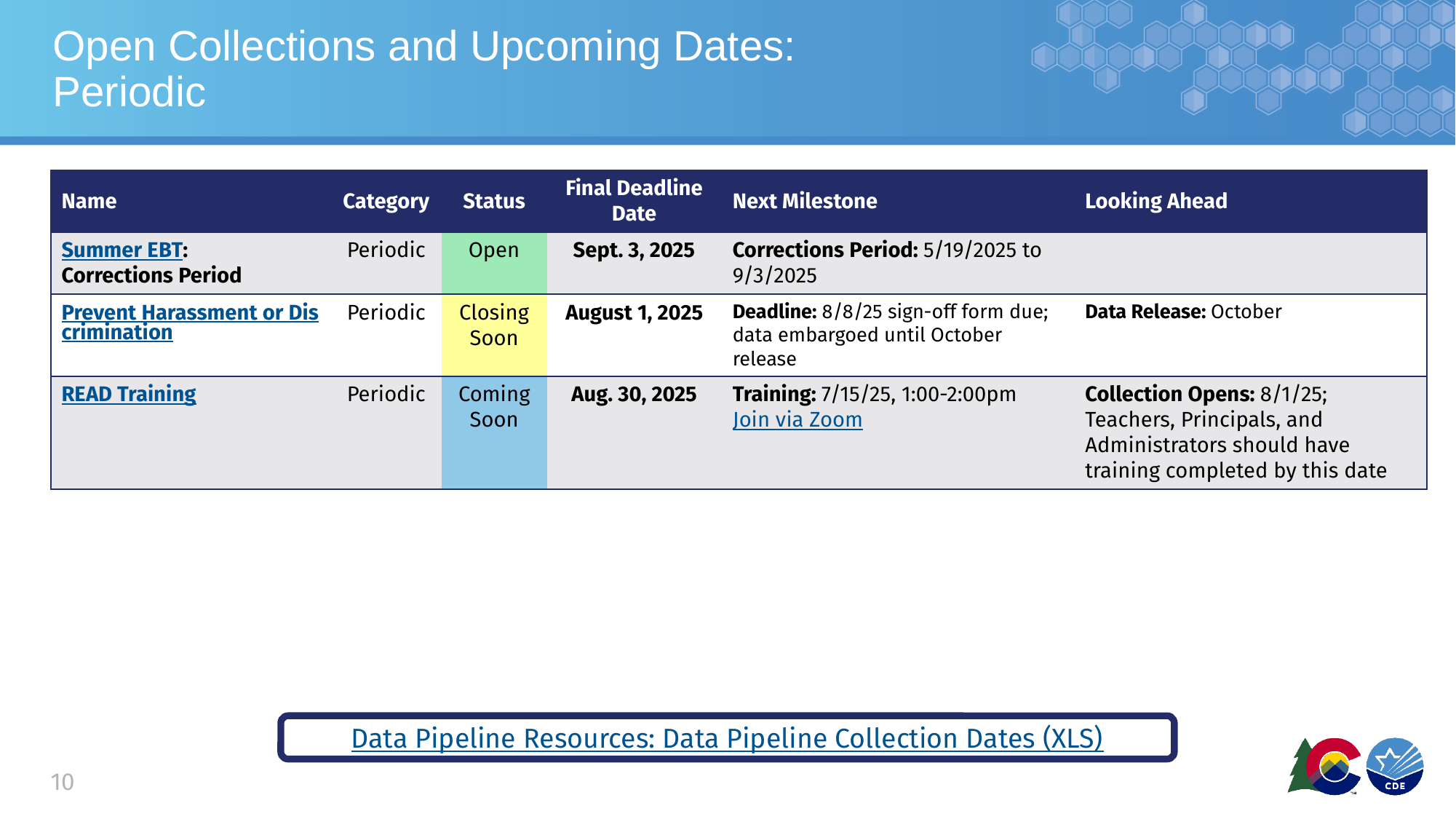

# Open Collections and Upcoming Dates: Periodic
| Name | Category | Status | Final Deadline Date | Next Milestone | Looking Ahead |
| --- | --- | --- | --- | --- | --- |
| Summer EBT: Corrections Period | Periodic | Open | Sept. 3, 2025 | Corrections Period: 5/19/2025 to 9/3/2025 |  |
| Prevent Harassment or Discrimination | Periodic | Closing Soon | August 1, 2025 | Deadline: 8/8/25 sign-off form due; data embargoed until October release | Data Release: October |
| READ Training | Periodic | Coming Soon | Aug. 30, 2025 | Training: 7/15/25, 1:00-2:00pm Join via Zoom | Collection Opens: 8/1/25; Teachers, Principals, and Administrators should have training completed by this date |
Data Pipeline Resources: Data Pipeline Collection Dates (XLS)
10